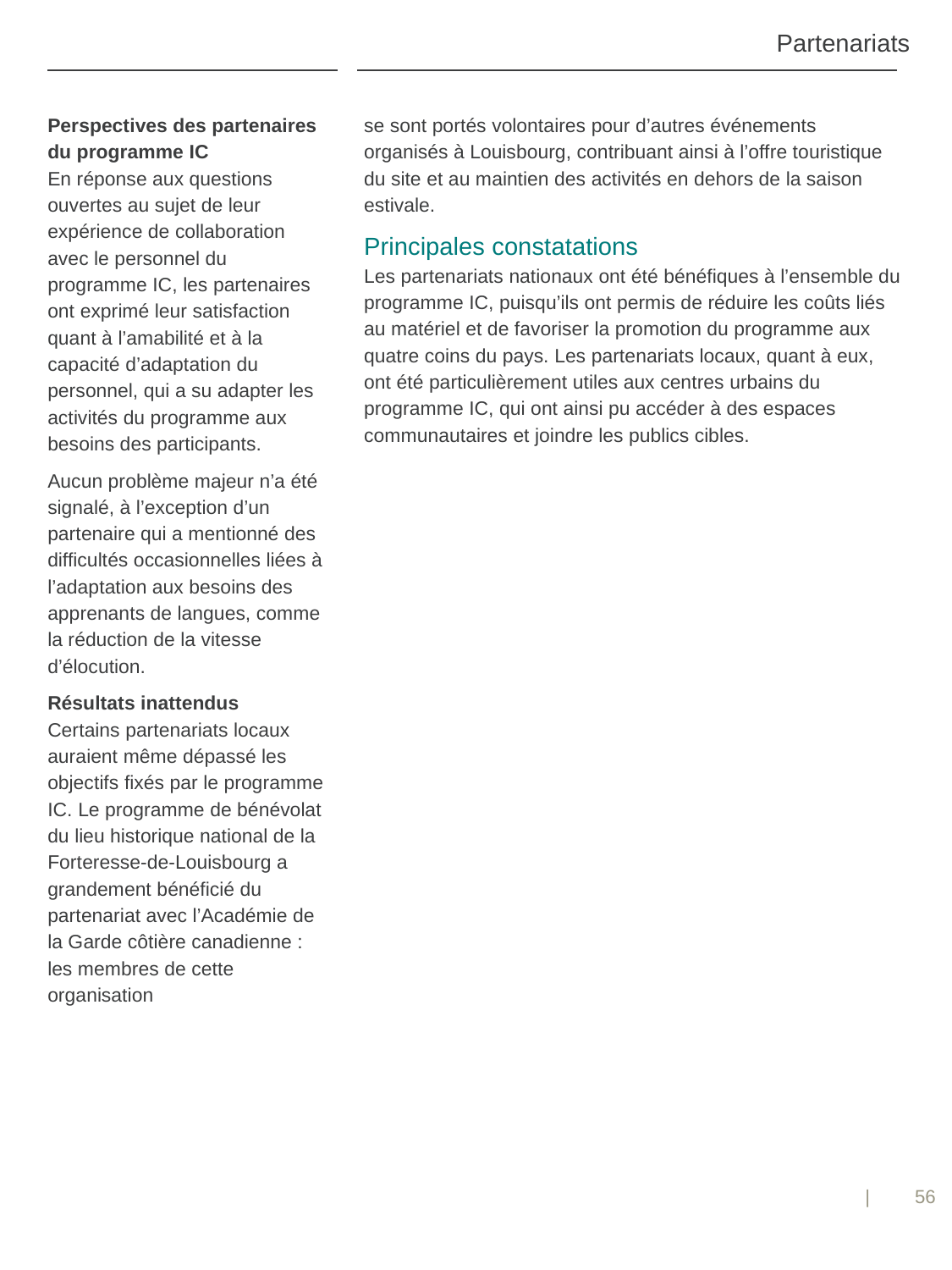

# Partenariats
Perspectives des partenaires du programme IC
En réponse aux questions ouvertes au sujet de leur expérience de collaboration avec le personnel du programme IC, les partenaires ont exprimé leur satisfaction quant à l’amabilité et à la capacité d’adaptation du personnel, qui a su adapter les activités du programme aux besoins des participants.
Aucun problème majeur n’a été signalé, à l’exception d’un partenaire qui a mentionné des difficultés occasionnelles liées à l’adaptation aux besoins des apprenants de langues, comme la réduction de la vitesse d’élocution.
Résultats inattendus
Certains partenariats locaux auraient même dépassé les objectifs fixés par le programme IC. Le programme de bénévolat du lieu historique national de la Forteresse-de-Louisbourg a grandement bénéficié du partenariat avec l’Académie de la Garde côtière canadienne : les membres de cette organisation
se sont portés volontaires pour d’autres événements organisés à Louisbourg, contribuant ainsi à l’offre touristique du site et au maintien des activités en dehors de la saison estivale.
Principales constatations
Les partenariats nationaux ont été bénéfiques à l’ensemble du programme IC, puisqu’ils ont permis de réduire les coûts liés au matériel et de favoriser la promotion du programme aux quatre coins du pays. Les partenariats locaux, quant à eux, ont été particulièrement utiles aux centres urbains du programme IC, qui ont ainsi pu accéder à des espaces communautaires et joindre les publics cibles.